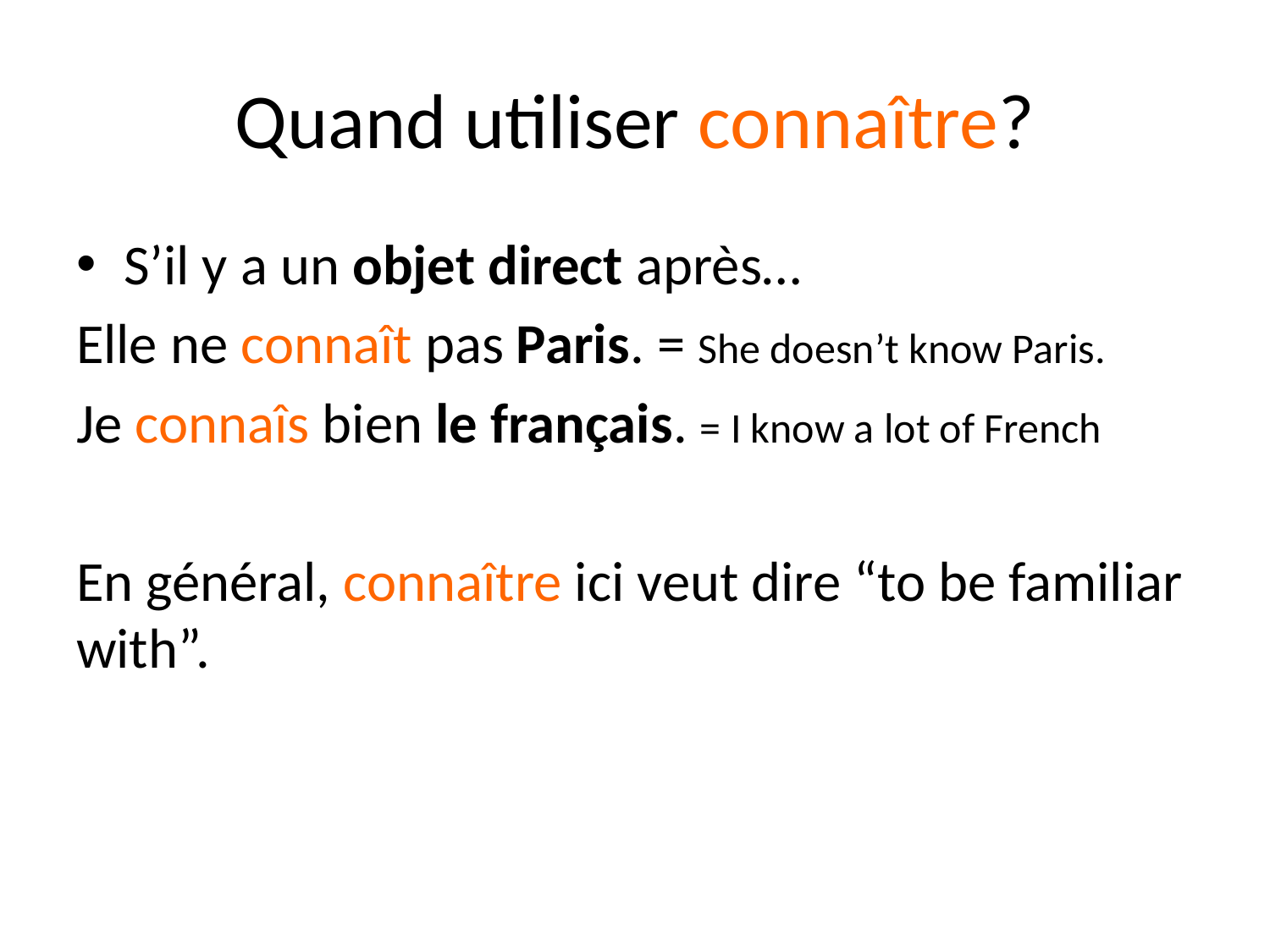

# Quand utiliser connaître?
S’il y a un objet direct après…
Elle ne connaît pas Paris. = She doesn’t know Paris.
Je connaîs bien le français. = I know a lot of French

En général, connaître ici veut dire “to be familiar with”.